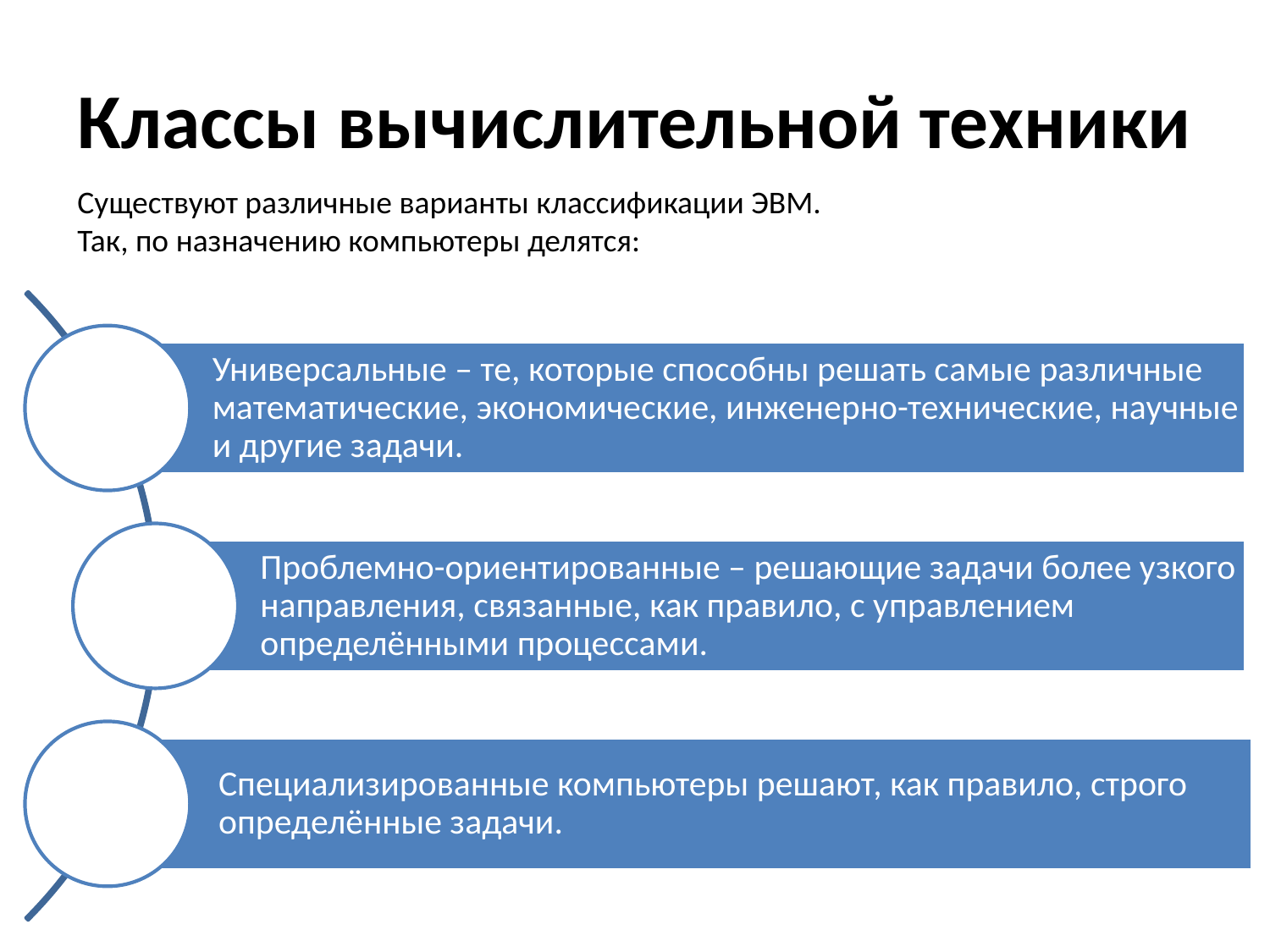

# Классы вычислительной техники
Существуют различные варианты классификации ЭВМ.
Так, по назначению компьютеры делятся:
Универсальные – те, которые способны решать самые различные математические, экономические, инженерно-технические, научные и другие задачи.
Проблемно-ориентированные – решающие задачи более узкого направления, связанные, как правило, с управлением определёнными процессами.
Специализированные компьютеры решают, как правило, строго определённые задачи.